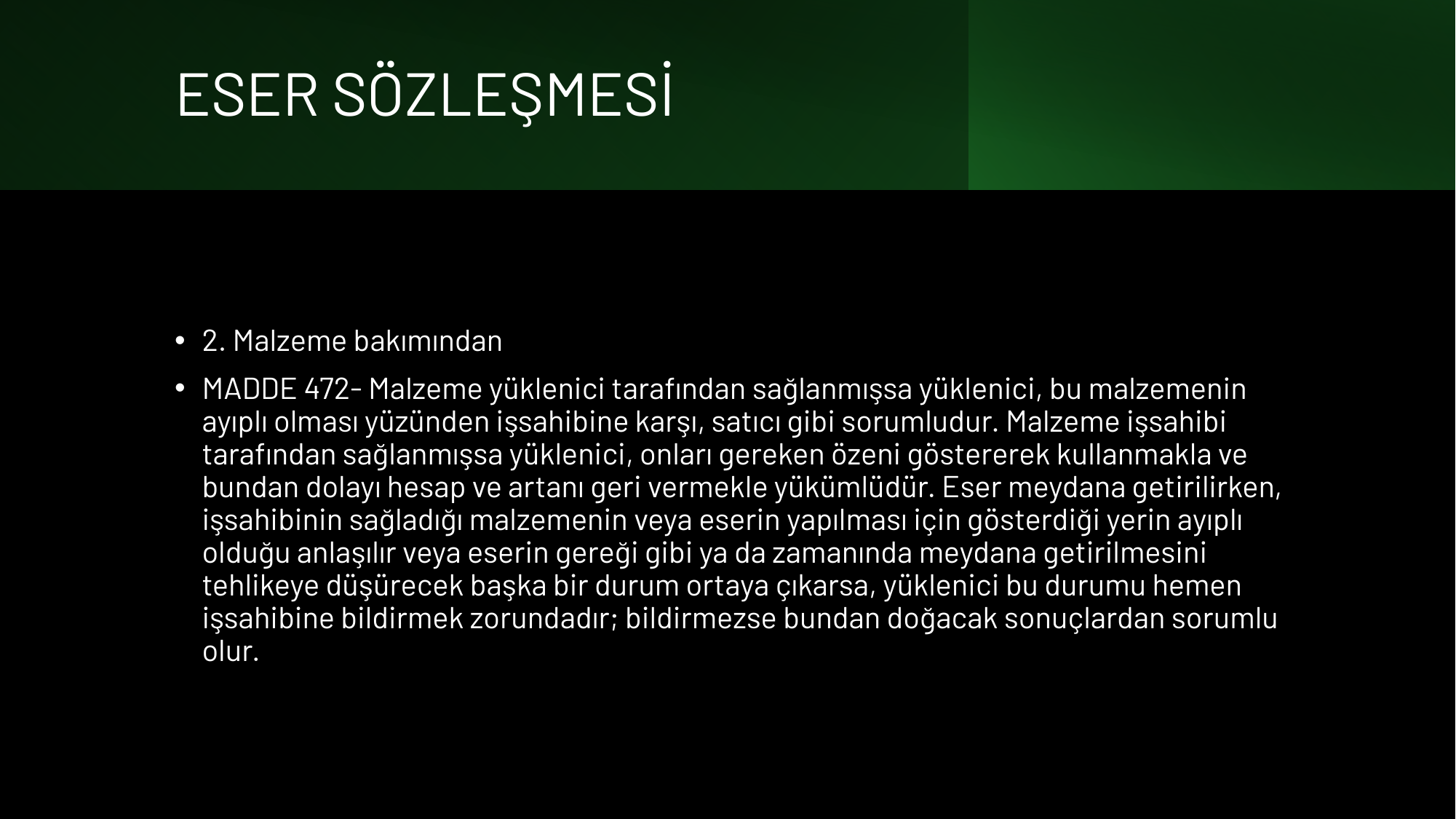

# ESER SÖZLEŞMESİ
2. Malzeme bakımından
MADDE 472- Malzeme yüklenici tarafından sağlanmışsa yüklenici, bu malzemenin ayıplı olması yüzünden işsahibine karşı, satıcı gibi sorumludur. Malzeme işsahibi tarafından sağlanmışsa yüklenici, onları gereken özeni göstererek kullanmakla ve bundan dolayı hesap ve artanı geri vermekle yükümlüdür. Eser meydana getirilirken, işsahibinin sağladığı malzemenin veya eserin yapılması için gösterdiği yerin ayıplı olduğu anlaşılır veya eserin gereği gibi ya da zamanında meydana getirilmesini tehlikeye düşürecek başka bir durum ortaya çıkarsa, yüklenici bu durumu hemen işsahibine bildirmek zorundadır; bildirmezse bundan doğacak sonuçlardan sorumlu olur.